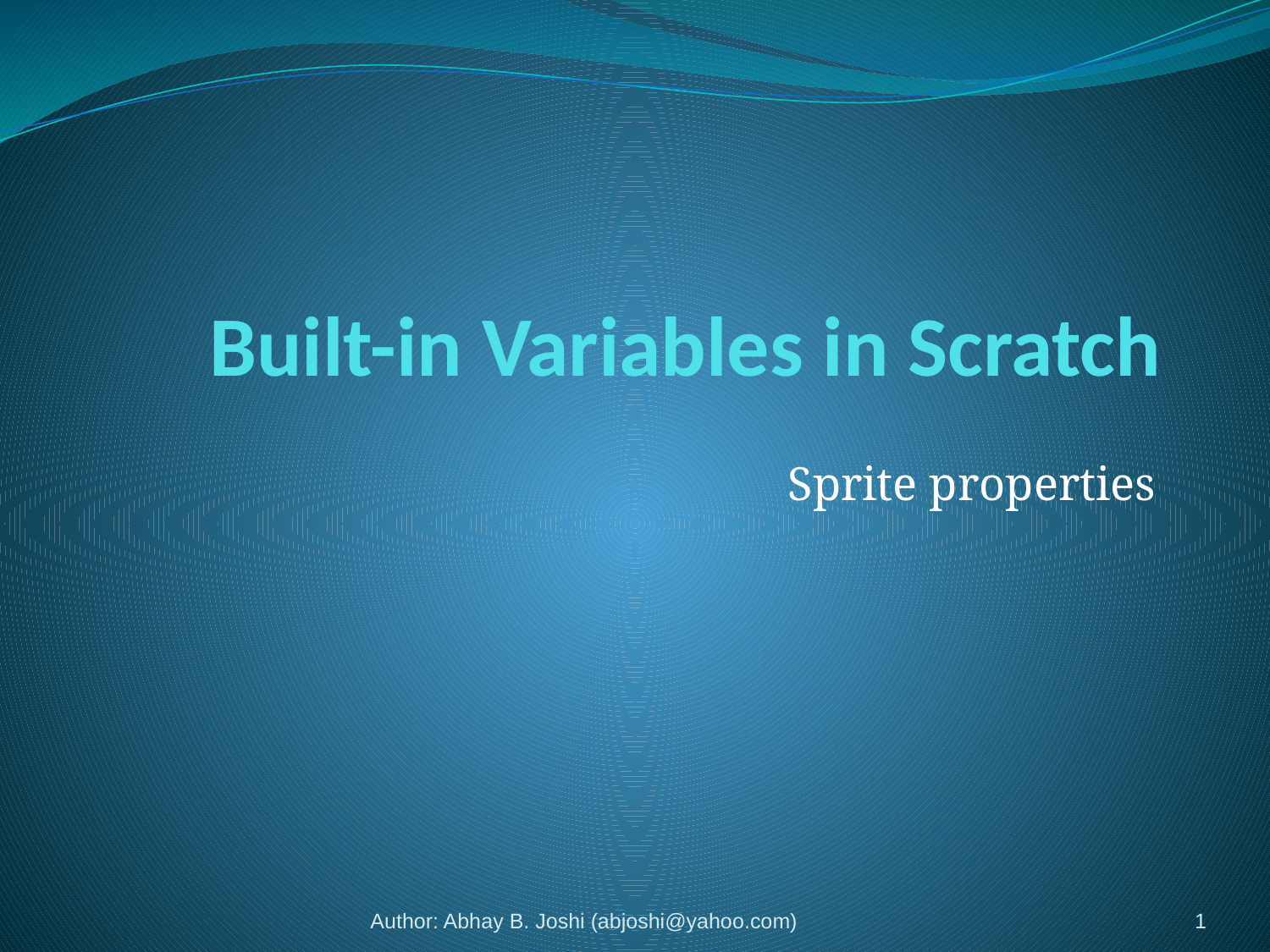

# Built-in Variables in Scratch
Sprite properties
Author: Abhay B. Joshi (abjoshi@yahoo.com)
1